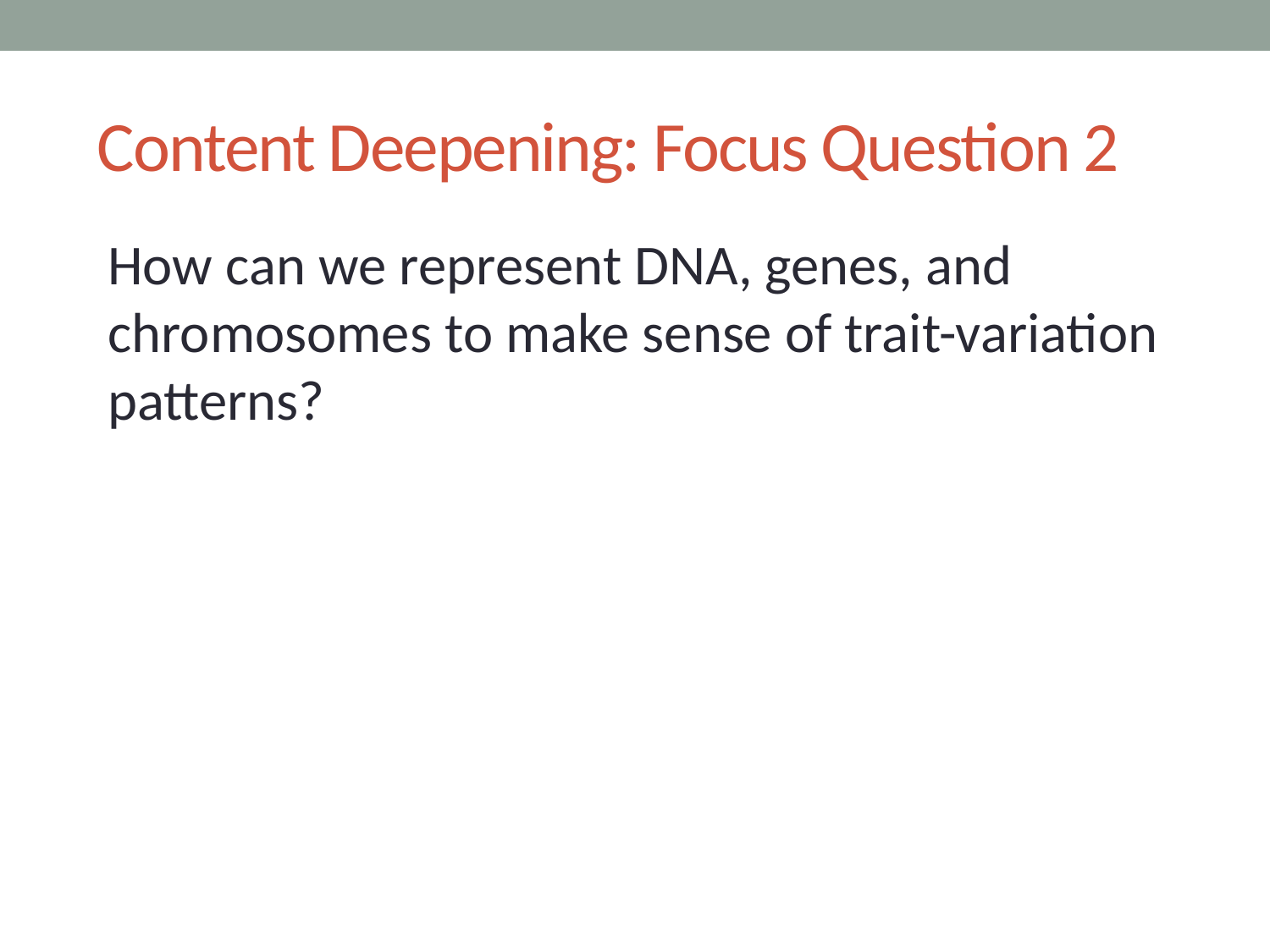

# Content Deepening: Focus Question 2
How can we represent DNA, genes, and chromosomes to make sense of trait-variation patterns?